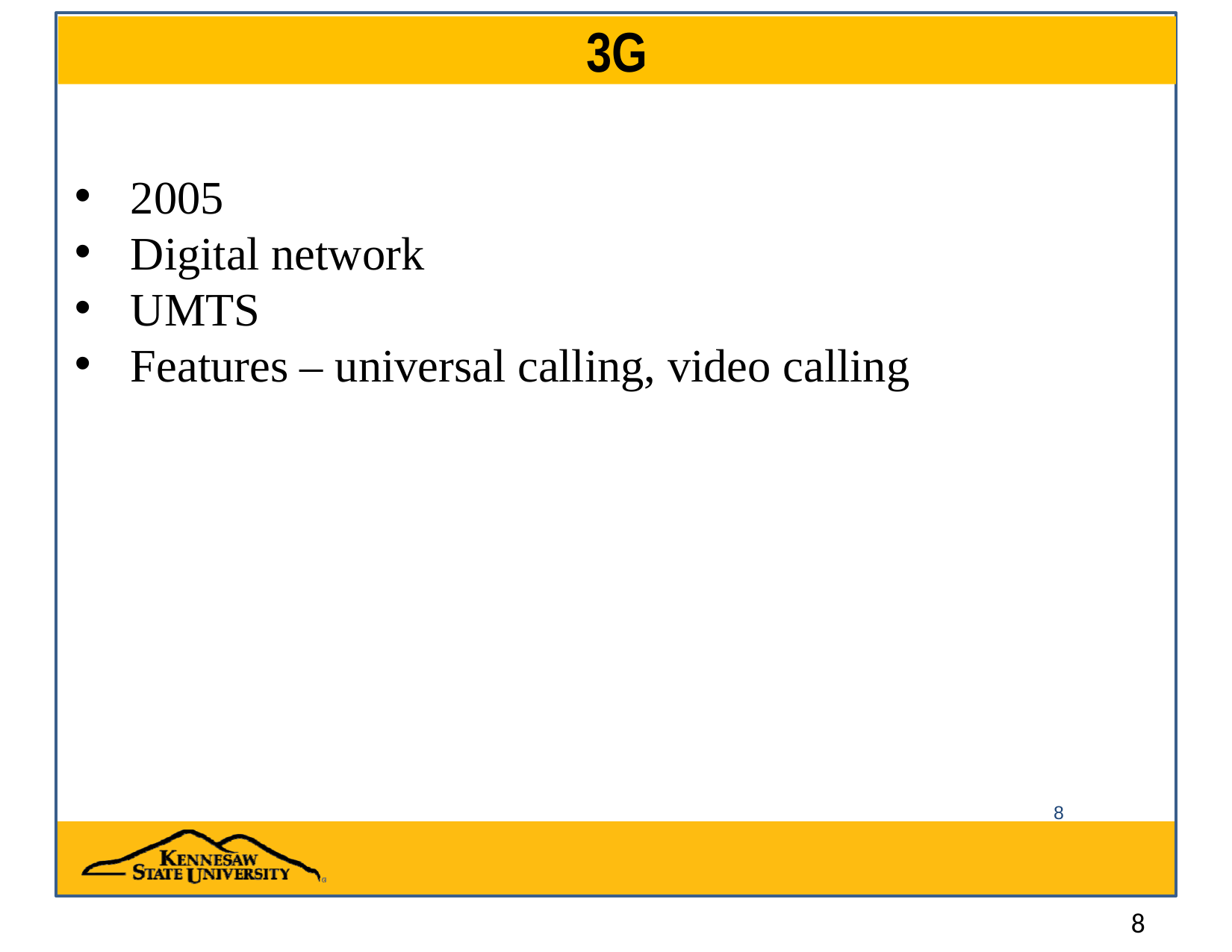

# 3G
2005
Digital network
UMTS
Features – universal calling, video calling

8